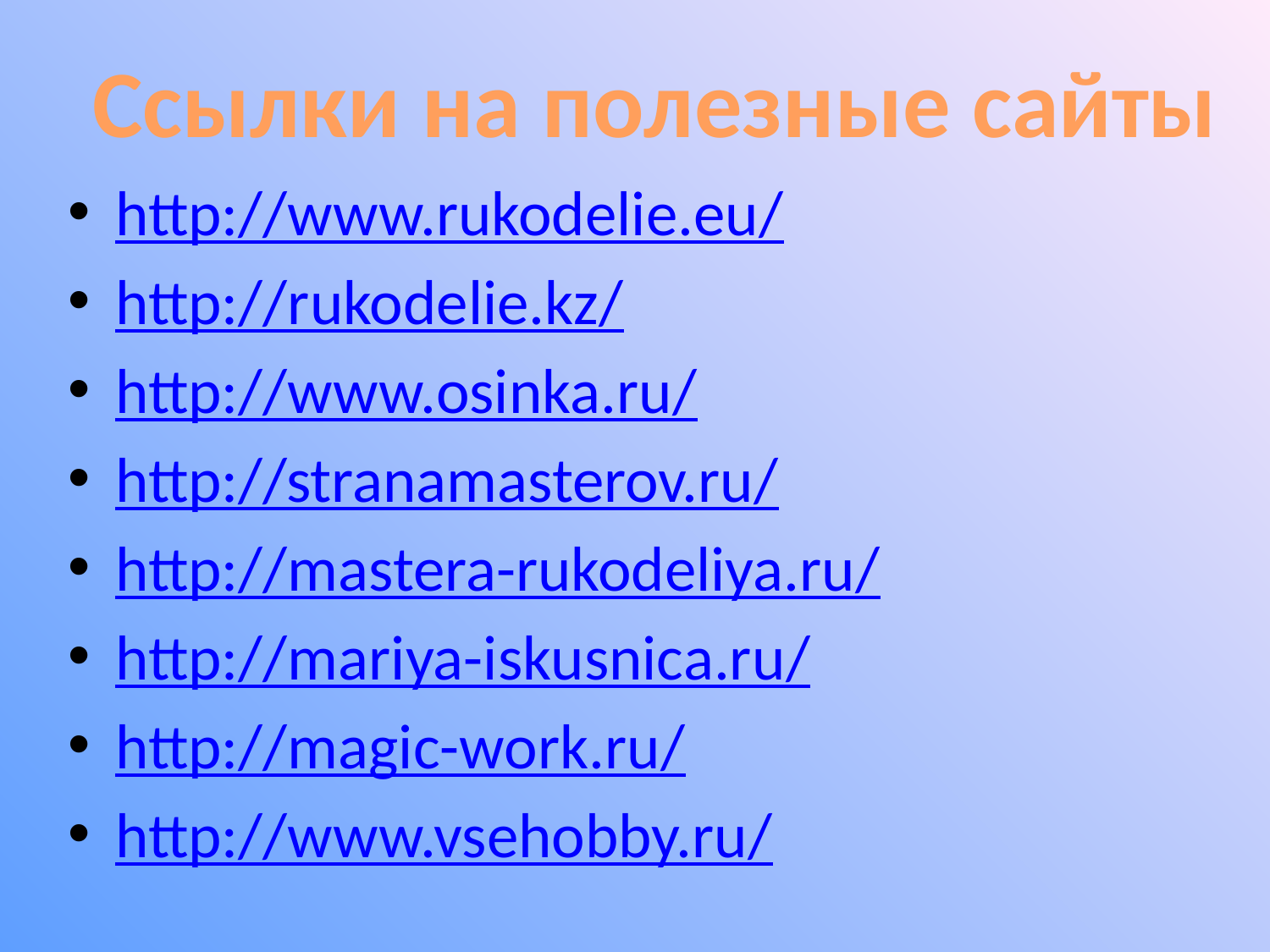

Ссылки на полезные сайты
http://www.rukodelie.eu/
http://rukodelie.kz/
http://www.osinka.ru/
http://stranamasterov.ru/
http://mastera-rukodeliya.ru/
http://mariya-iskusnica.ru/
http://magic-work.ru/
http://www.vsehobby.ru/